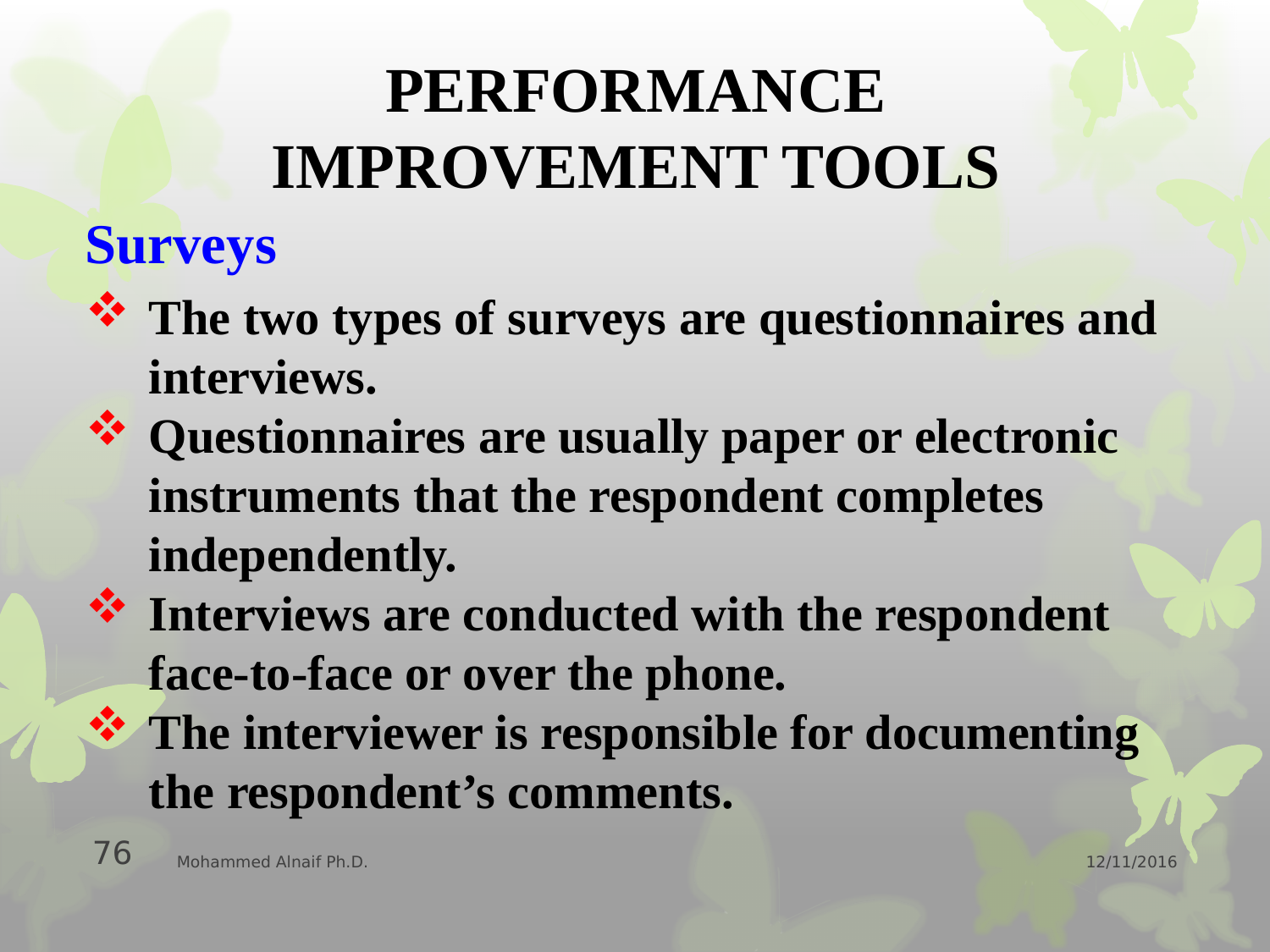

PERFORMANCE IMPROVEMENT TOOLS
Surveys
The two types of surveys are questionnaires and interviews.
Questionnaires are usually paper or electronic instruments that the respondent completes independently.
Interviews are conducted with the respondent face-to-face or over the phone.
The interviewer is responsible for documenting the respondent’s comments.
76
Mohammed Alnaif Ph.D.
12/11/2016